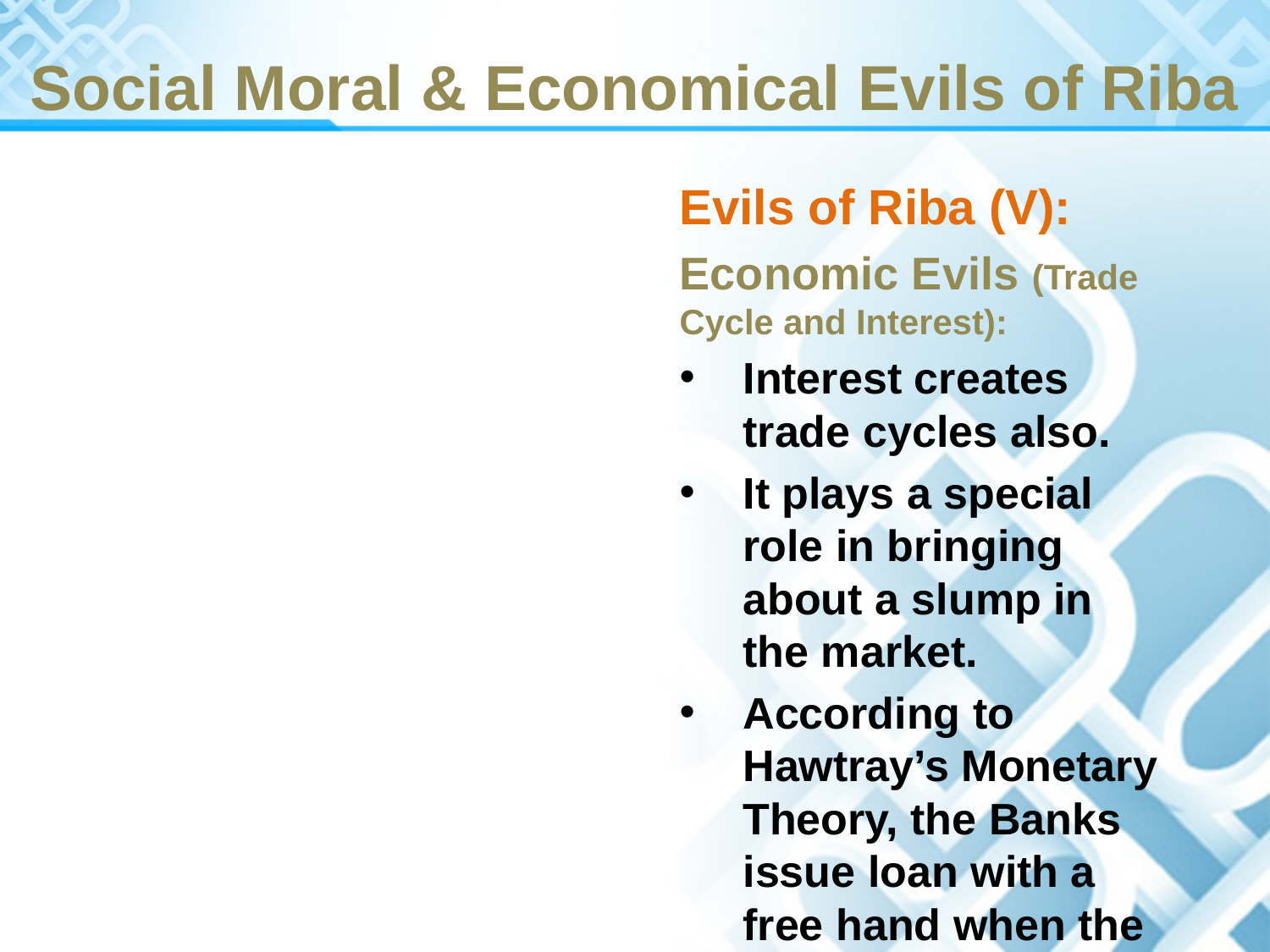

Social Moral & Economical Evils of Riba
Evils of Riba (V):
Economic Evils (Trade Cycle and Interest):
Interest creates trade cycles also.
It plays a special role in bringing about a slump in the market.
According to Hawtray’s Monetary Theory, the Banks issue loan with a free hand when the trade is brisk, … (cont)